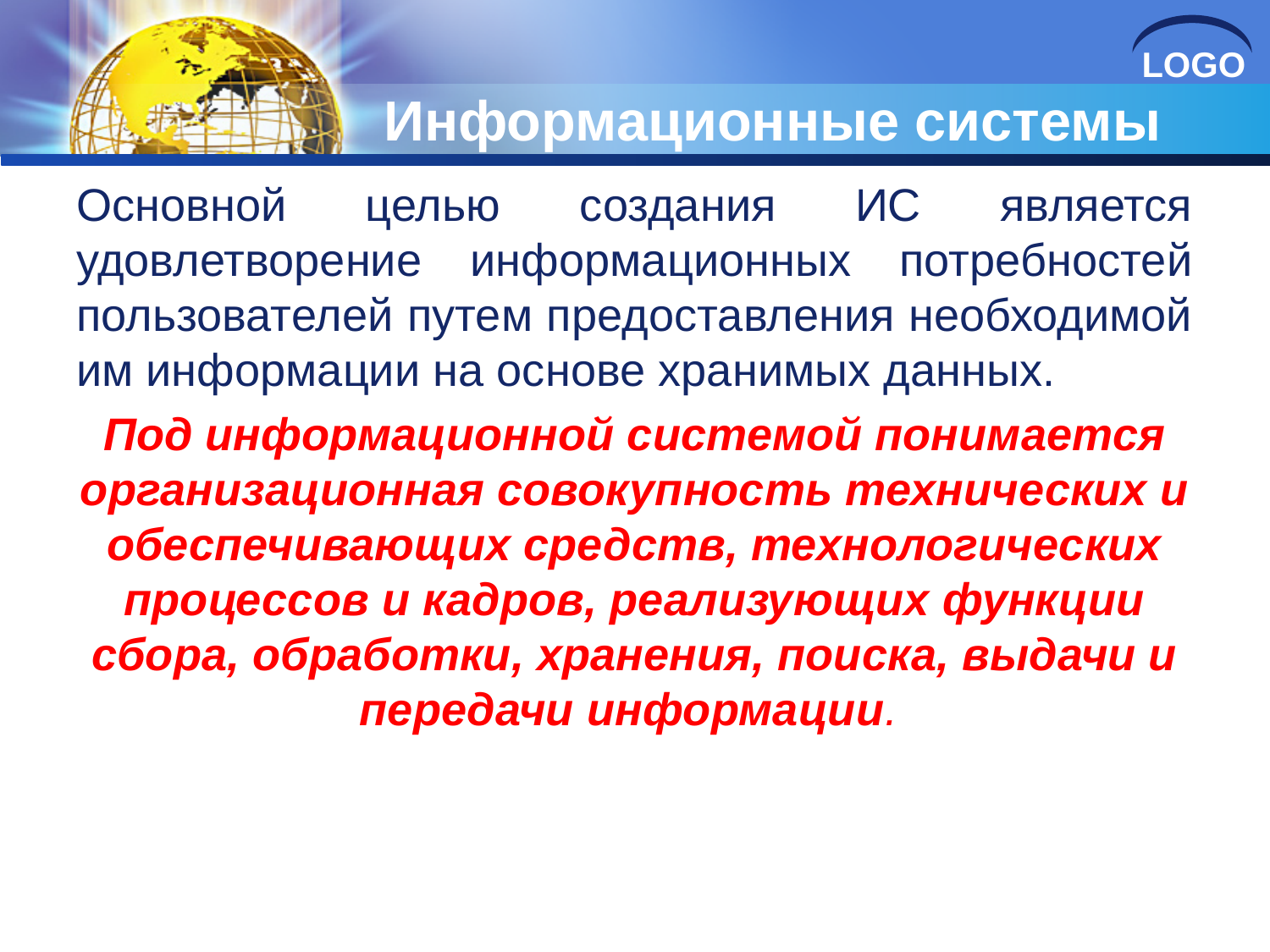

# Информационные системы
Основной целью создания ИС является удовлетворение информационных потребностей пользователей путем предоставления необходимой им информации на основе хранимых данных.
Под информационной системой понимается организационная совокупность технических и обеспечивающих средств, технологических процессов и кадров, реализующих функции сбора, обработки, хранения, поиска, выдачи и передачи информации.